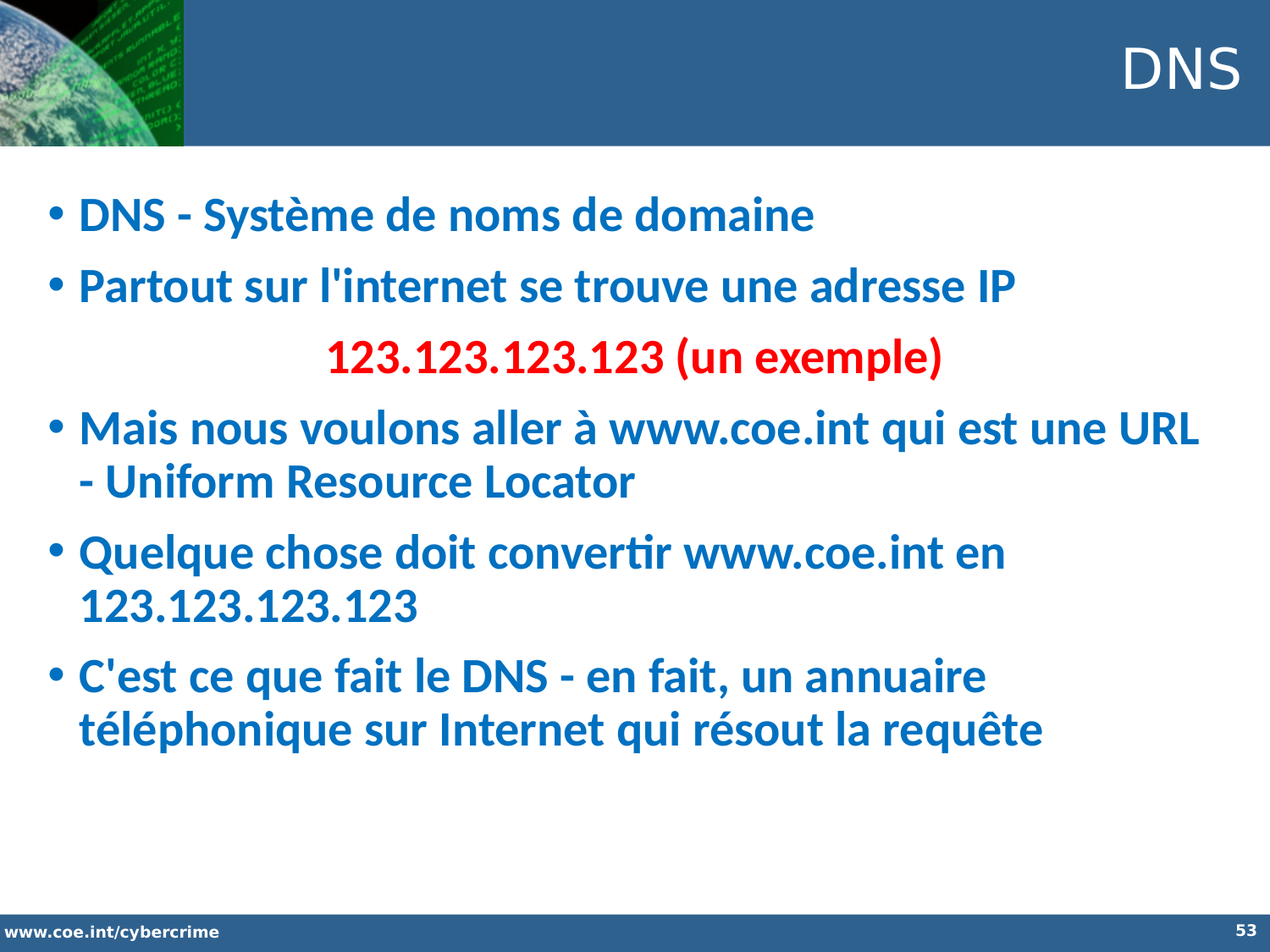

DNS
DNS - Système de noms de domaine
Partout sur l'internet se trouve une adresse IP
123.123.123.123 (un exemple)
Mais nous voulons aller à www.coe.int qui est une URL - Uniform Resource Locator
Quelque chose doit convertir www.coe.int en 123.123.123.123
C'est ce que fait le DNS - en fait, un annuaire téléphonique sur Internet qui résout la requête